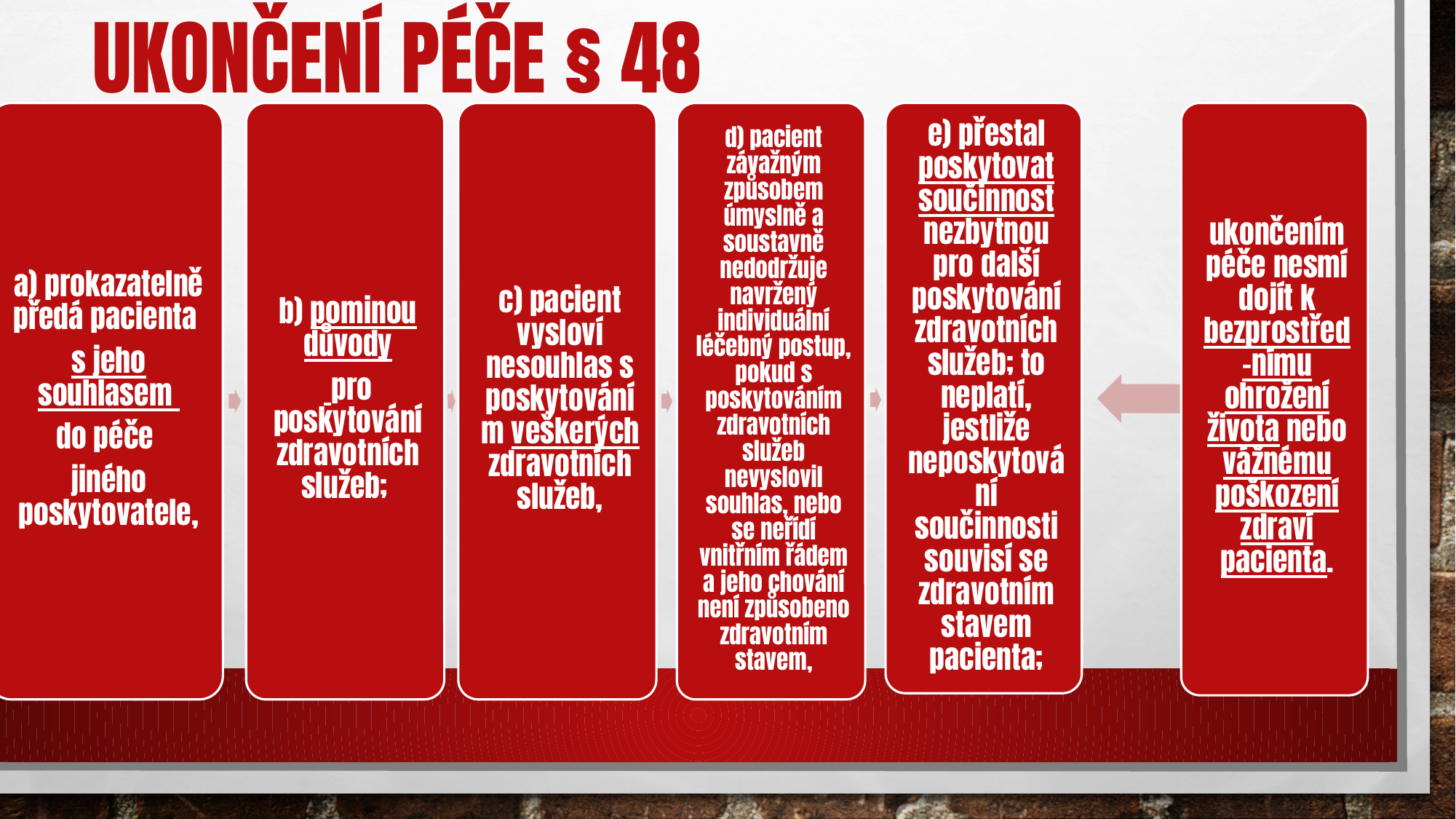

# UKONČENÍ PÉČE § 48
a) prokazatelně předá pacienta
s jeho souhlasem
do péče
jiného poskytovatele,

b) pominou důvody
 pro poskytování zdravotních služeb;

c) pacient vysloví nesouhlas s poskytováním veškerých zdravotních služeb,

d) pacient závažným způsobem úmyslně a soustavně nedodržuje navržený individuální léčebný postup, pokud s poskytováním zdravotních služeb nevyslovil souhlas, nebo se neřídí vnitřním řádem a jeho chování není způsobeno zdravotním stavem,

e) přestal poskytovat součinnost nezbytnou pro další poskytování zdravotních služeb; to neplatí, jestliže neposkytování součinnosti souvisí se zdravotním stavem pacienta;

ukončením péče nesmí dojít k bezprostřed-nímu ohrožení života nebo vážnému poškození zdraví pacienta.